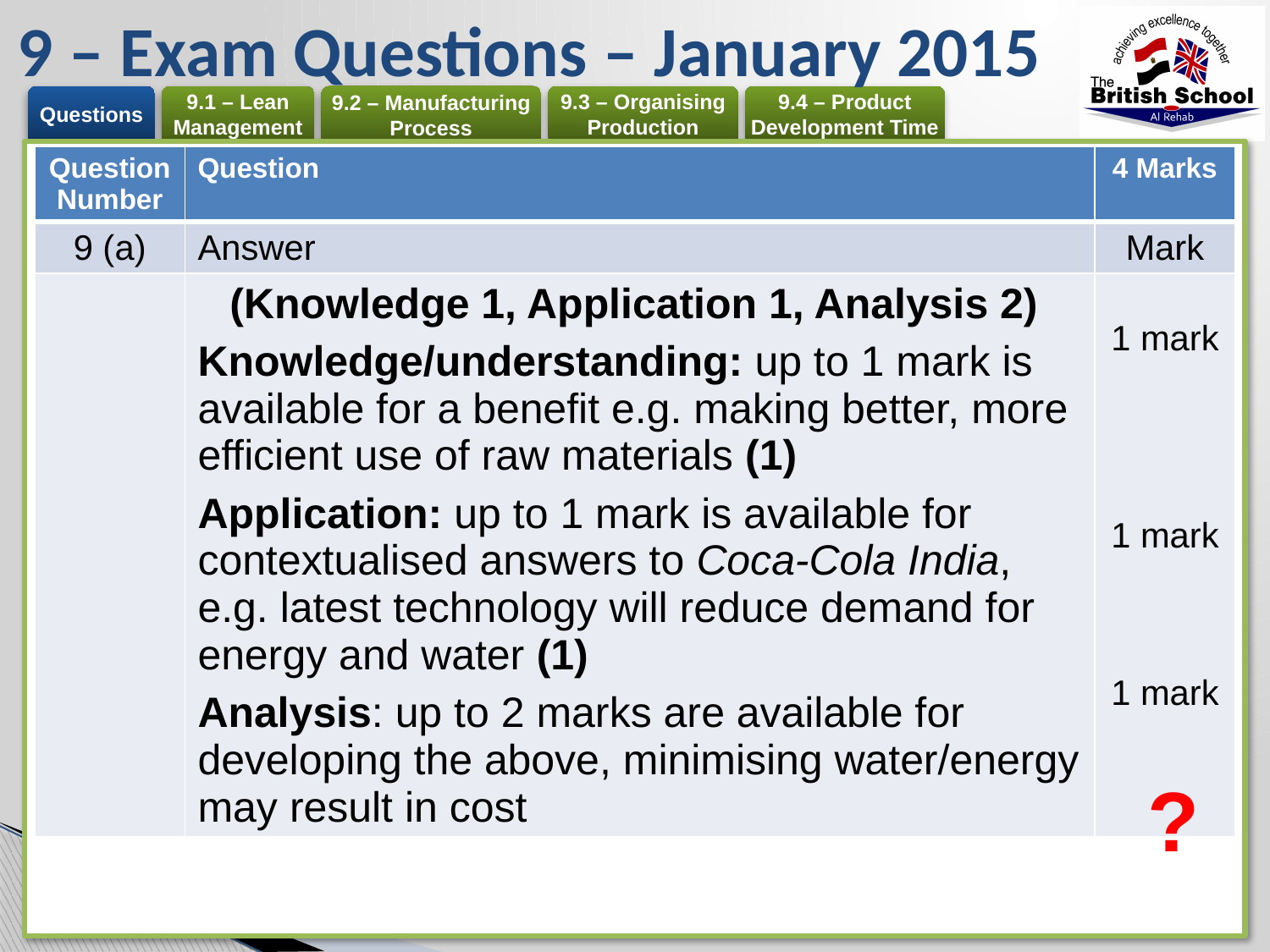

# 9 – Exam Questions – January 2015
| Question Number | Question | 4 Marks |
| --- | --- | --- |
| 9 (a) | Answer | Mark |
|  | (Knowledge 1, Application 1, Analysis 2) Knowledge/understanding: up to 1 mark is available for a benefit e.g. making better, more efficient use of raw materials (1) Application: up to 1 mark is available for contextualised answers to Coca-Cola India, e.g. latest technology will reduce demand for energy and water (1) Analysis: up to 2 marks are available for developing the above, minimising water/energy may result in cost | 1 mark 1 mark 1 mark |
?